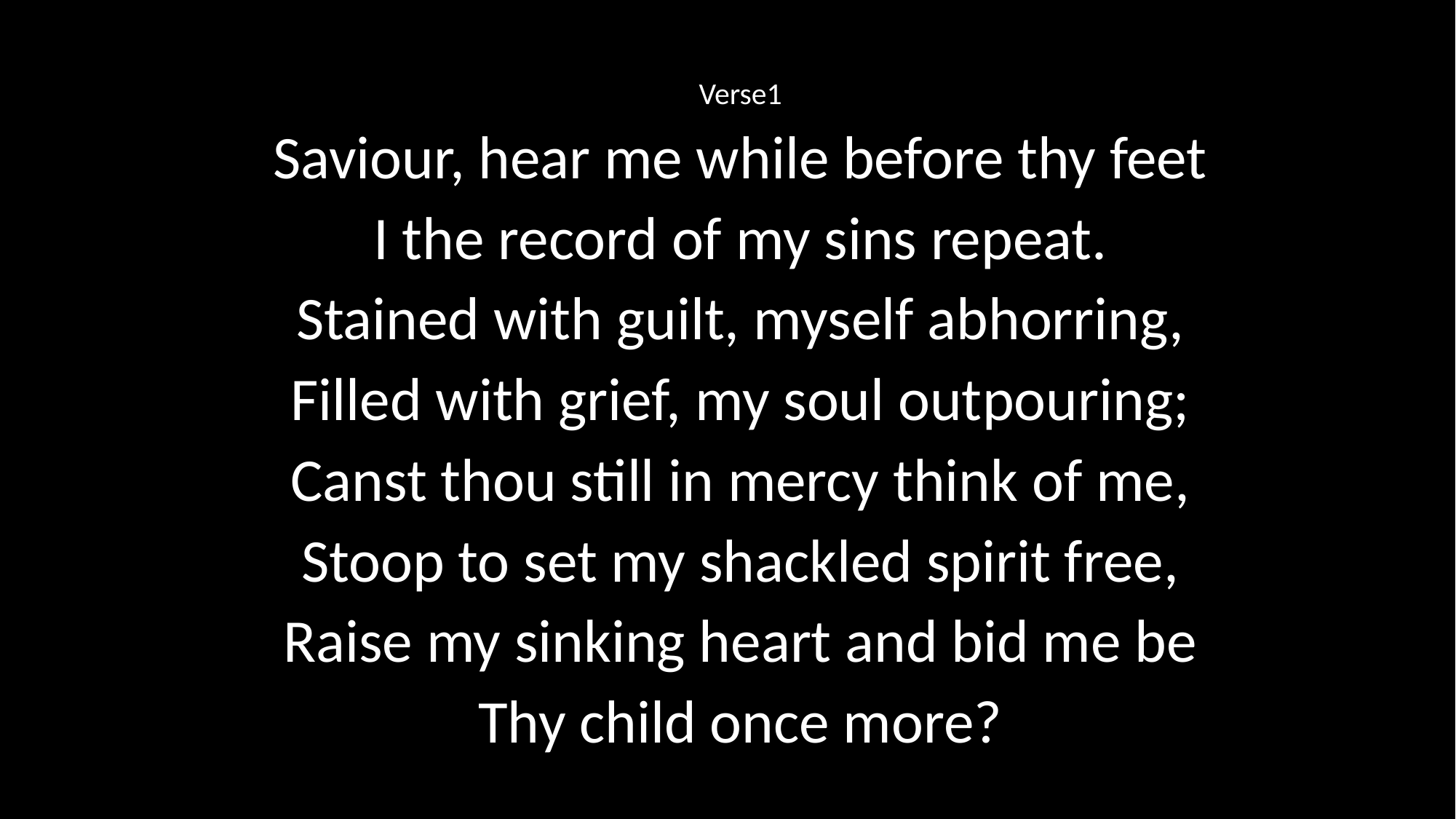

Verse1
Saviour, hear me while before thy feet
I the record of my sins repeat.
Stained with guilt, myself abhorring,
Filled with grief, my soul outpouring;
Canst thou still in mercy think of me,
Stoop to set my shackled spirit free,
Raise my sinking heart and bid me be
Thy child once more?